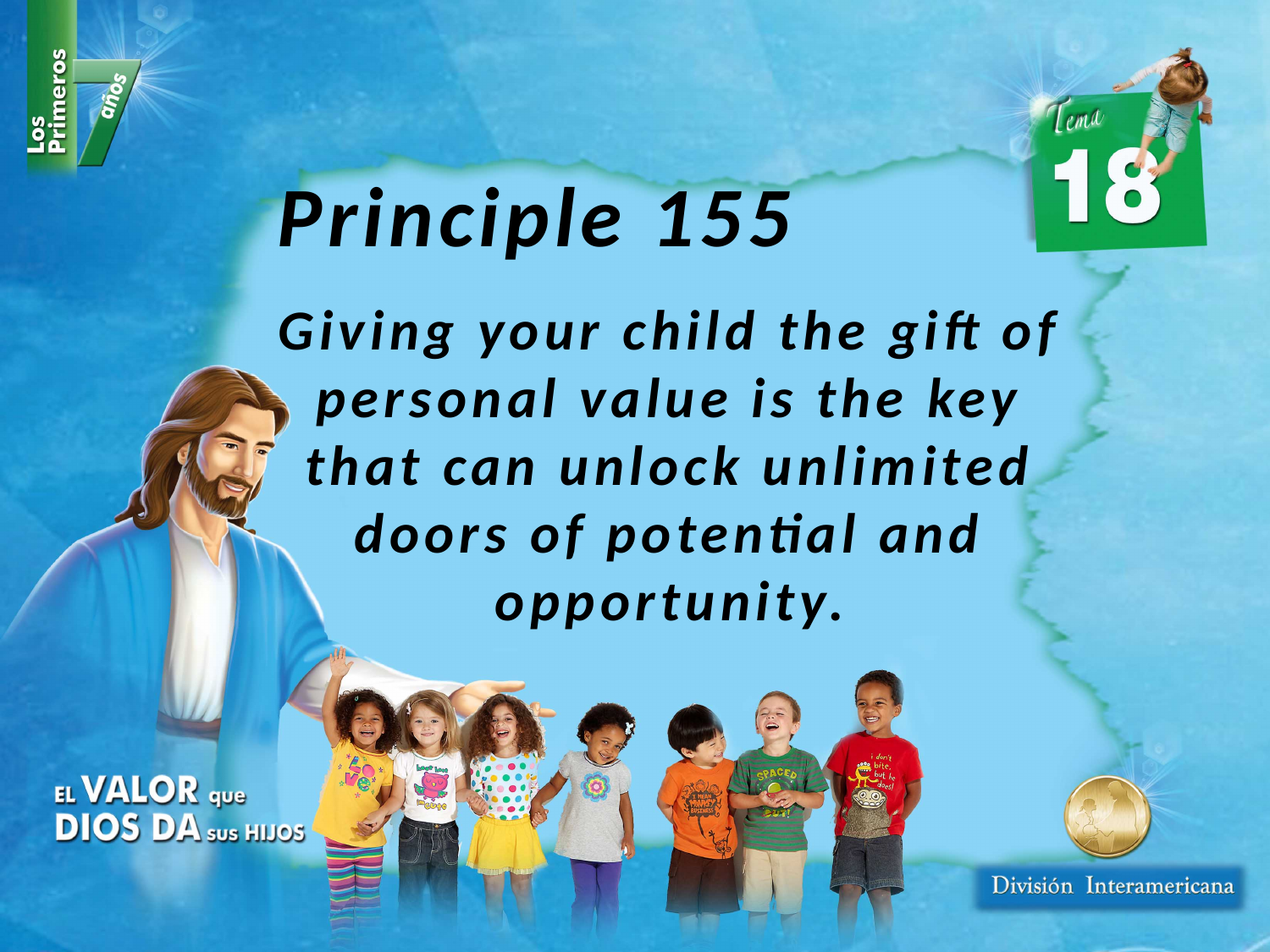

Principle 155

Giving your child the gift of personal value is the key that can unlock unlimited doors of potential and opportunity.